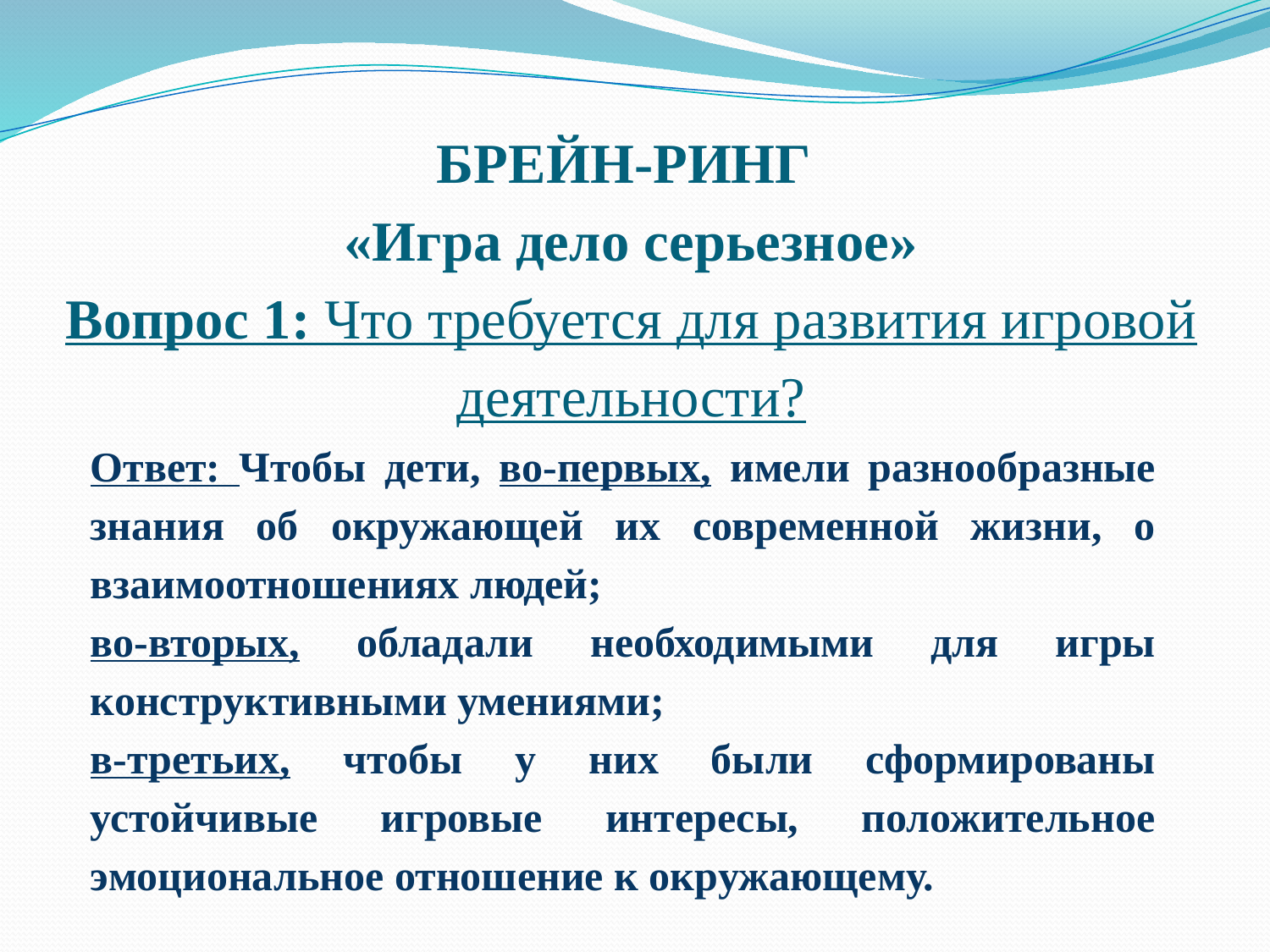

# БРЕЙН-РИНГ «Игра дело серьезное» Вопрос 1: Что требуется для развития игровой деятельности?
Ответ: Чтобы дети, во-первых, имели разнообразные знания об окружающей их современной жизни, о взаимоотношениях людей;
во-вторых, обладали необходимыми для игры конструктивными умениями;
в-третьих, чтобы у них были сформированы устойчивые игровые интересы, положительное эмоциональное отношение к окружающему.